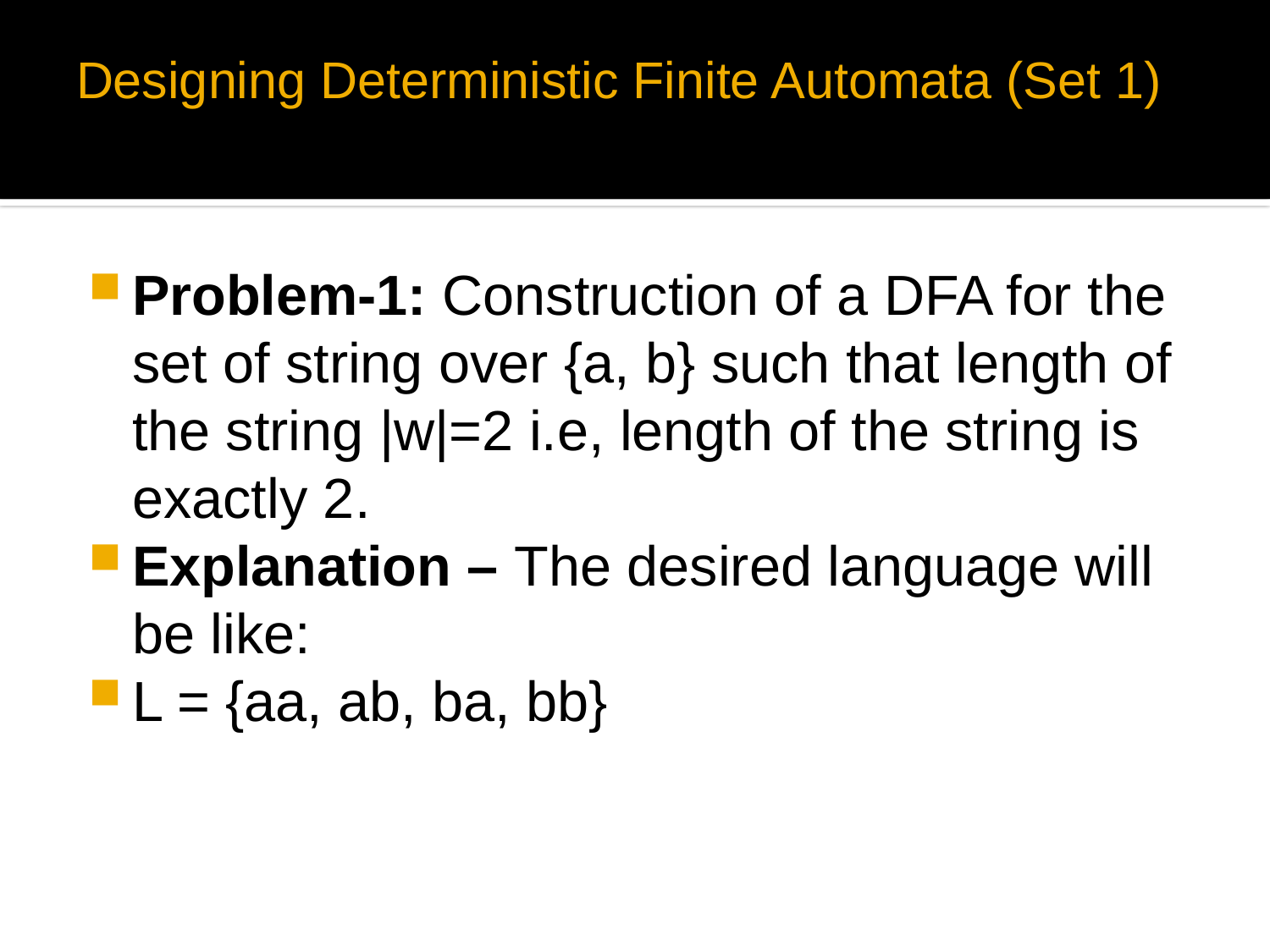

# Designing Deterministic Finite Automata (Set 1)
Problem-1: Construction of a DFA for the set of string over {a, b} such that length of the string |w|=2 i.e, length of the string is exactly 2.
Explanation – The desired language will be like:
L = {aa, ab, ba, bb}